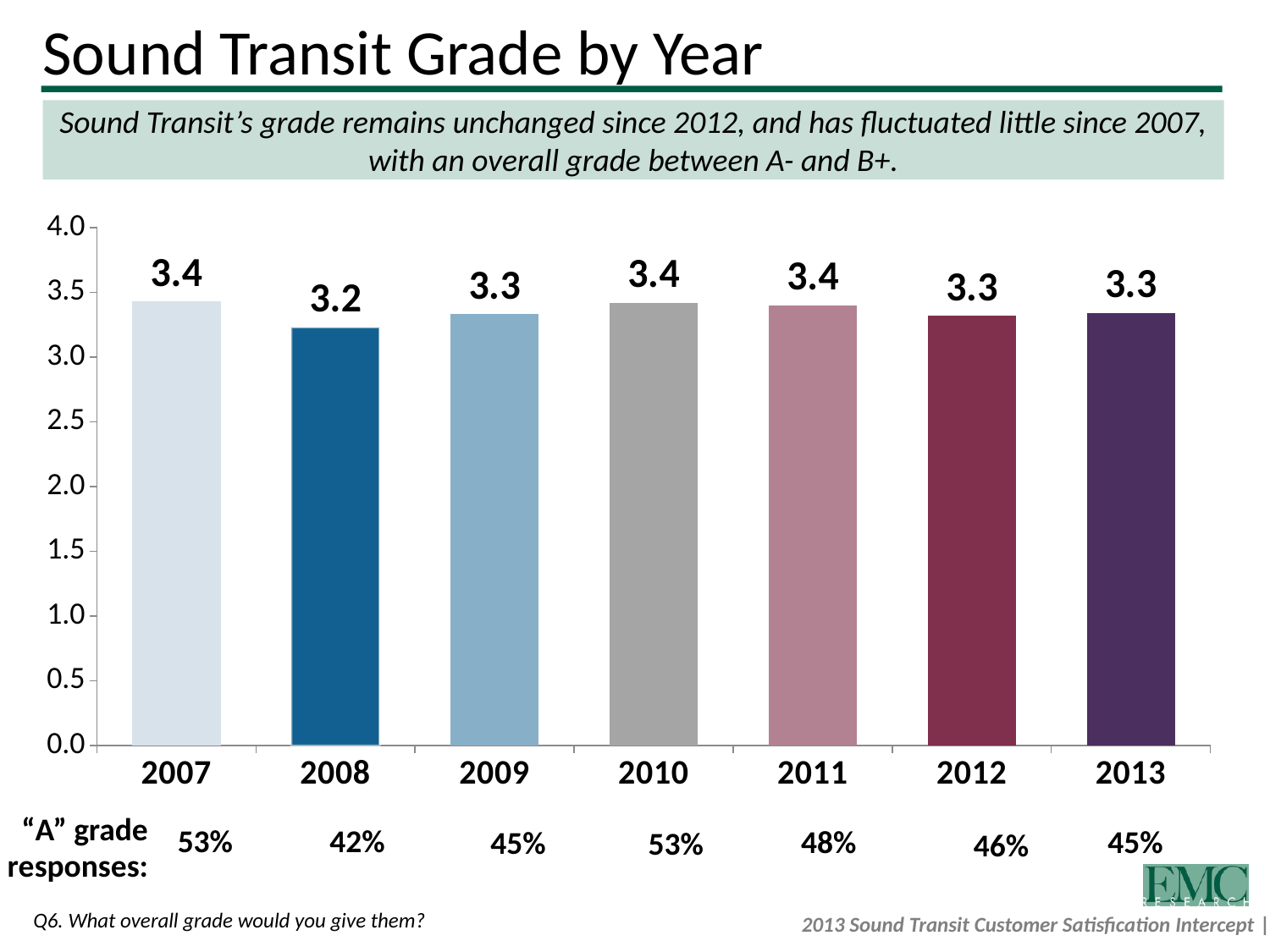

# Sound Transit Grade by Year
Sound Transit’s grade remains unchanged since 2012, and has fluctuated little since 2007, with an overall grade between A- and B+.

### Chart

| Category |  |
|---|---|
| 2007 | 3.43 |
| 2008 | 3.23 |
| 2009 | 3.33 |
| 2010 | 3.42 |
| 2011 | 3.4 |
| 2012 | 3.3178906556220764 |
| 2013 | 3.34 |
“A” grade responses:
48%
45%
53%
42%
45%
46%
53%
Q6. What overall grade would you give them?